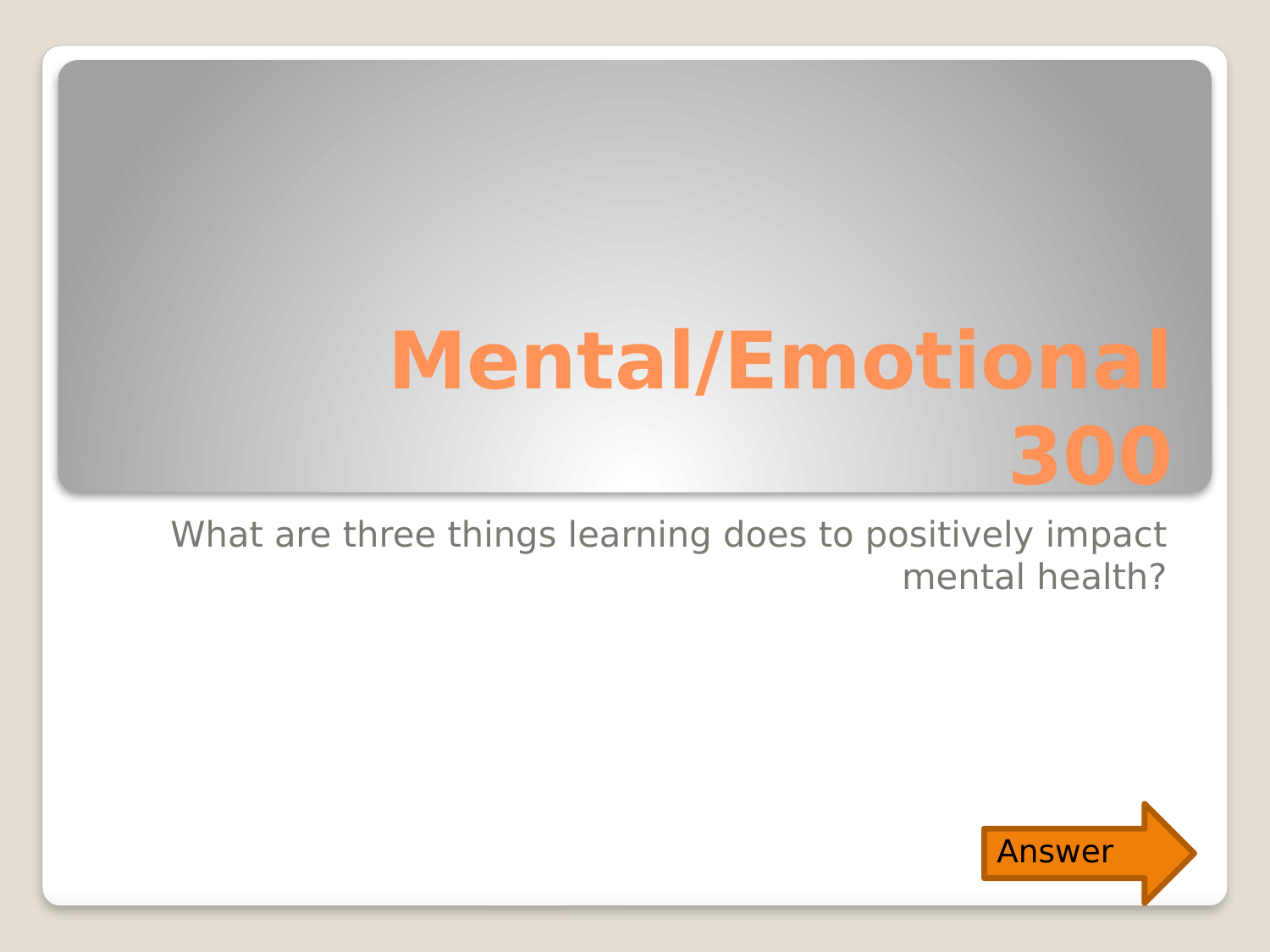

# Mental/Emotional 300
What are three things learning does to positively impact mental health?

Answer